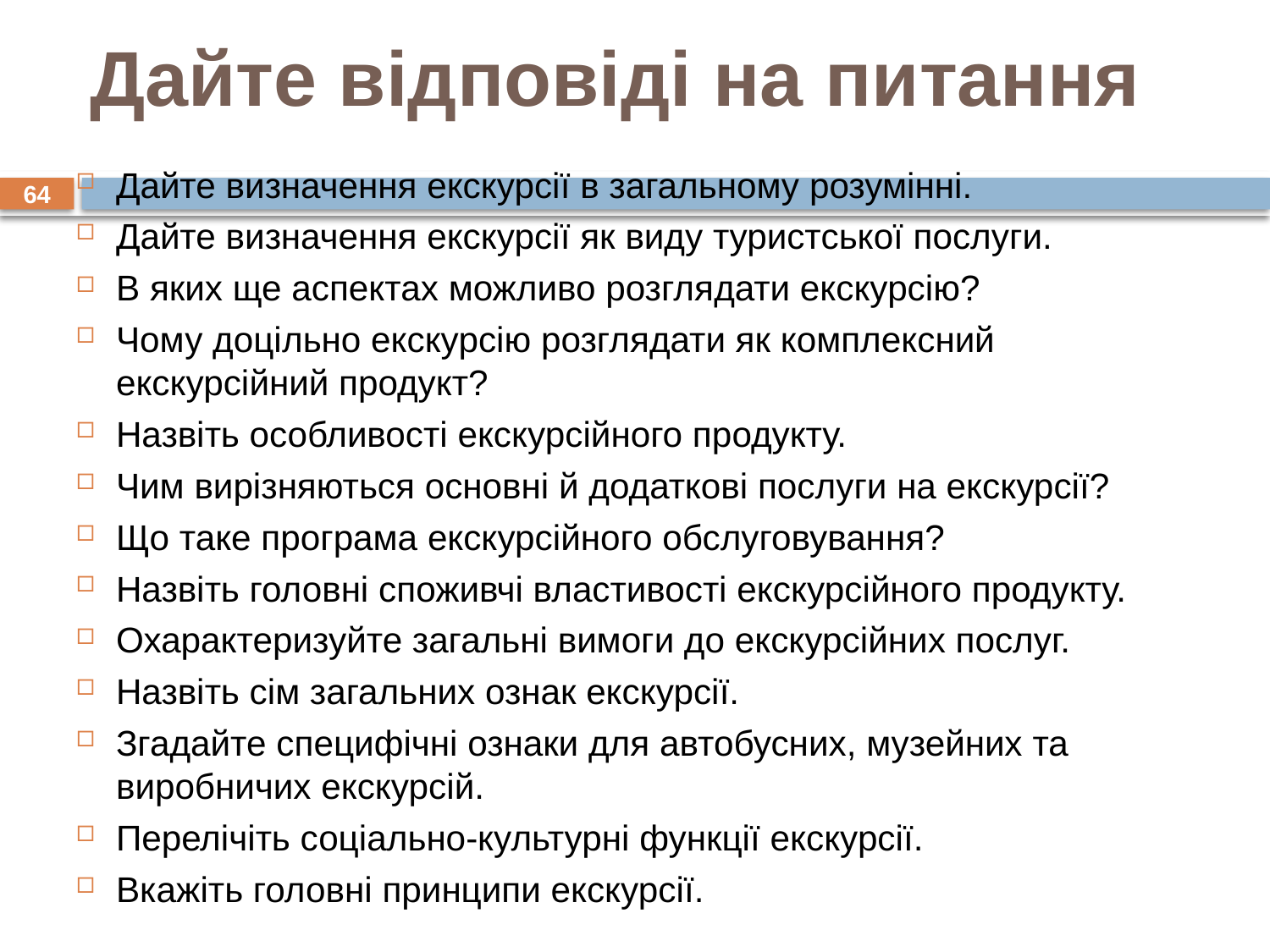

# Дайте відповіді на питання
Дайте визначення екскурсії в загальному розумінні.
Дайте визначення екскурсії як виду туристської послуги.
В яких ще аспектах можливо розглядати екскурсію?
Чому доцільно екскурсію розглядати як комплексний екскурсійний продукт?
Назвіть особливості екскурсійного продукту.
Чим вирізняються основні й додаткові послуги на екскурсії?
Що таке програма екскурсійного обслуговування?
Назвіть головні споживчі властивості екскурсійного продукту.
Охарактеризуйте загальні вимоги до екскурсійних послуг.
Назвіть сім загальних ознак екскурсії.
Згадайте специфічні ознаки для автобусних, музейних та виробничих екскурсій.
Перелічіть соціально-культурні функції екскурсії.
Вкажіть головні принципи екскурсії.
64